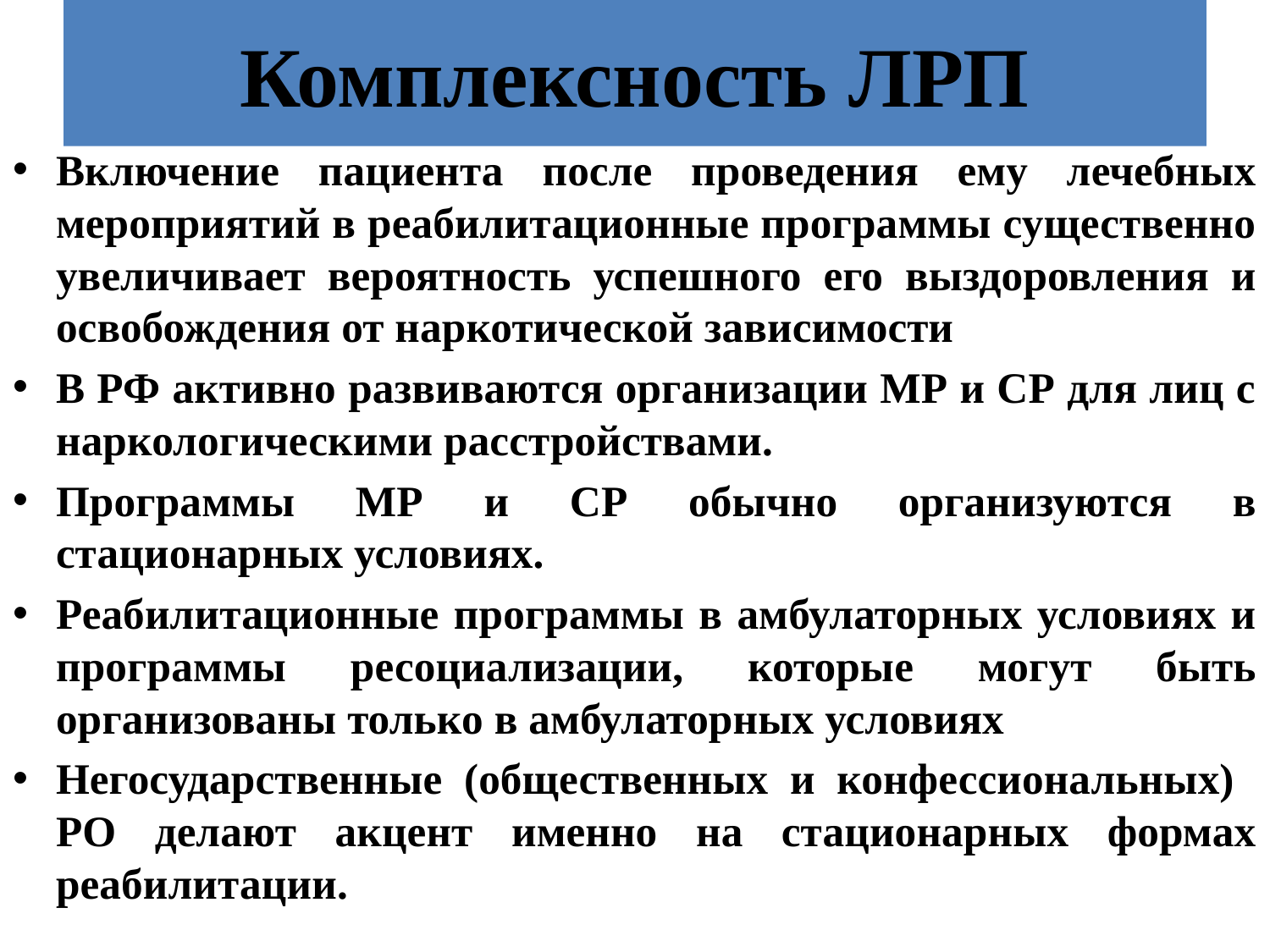

# Комплексность ЛРП
Включение пациента после проведения ему лечебных мероприятий в реабилитационные программы существенно увеличивает вероятность успешного его выздоровления и освобождения от наркотической зависимости
В РФ активно развиваются организации МР и СР для лиц с наркологическими расстройствами.
Программы МР и СР обычно организуются в стационарных условиях.
Реабилитационные программы в амбулаторных условиях и программы ресоциализации, которые могут быть организованы только в амбулаторных условиях
Негосударственные (общественных и конфессиональных)  РО делают акцент именно на стационарных формах реабилитации.